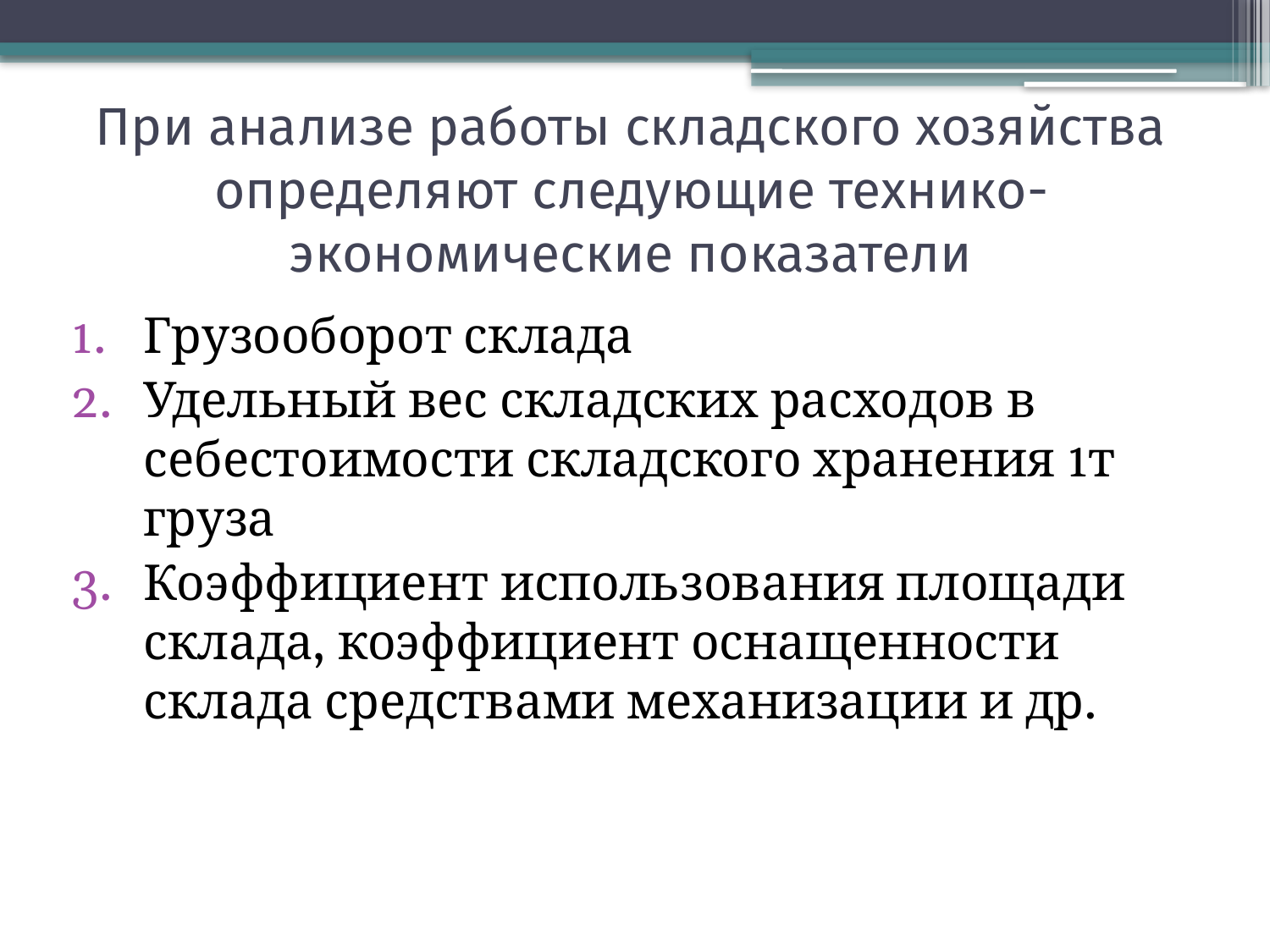

# При анализе работы складского хозяйства определяют следующие технико-экономические показатели
Грузооборот склада
Удельный вес складских расходов в себестоимости складского хранения 1т груза
Коэффициент использования площади склада, коэффициент оснащенности склада средствами механизации и др.